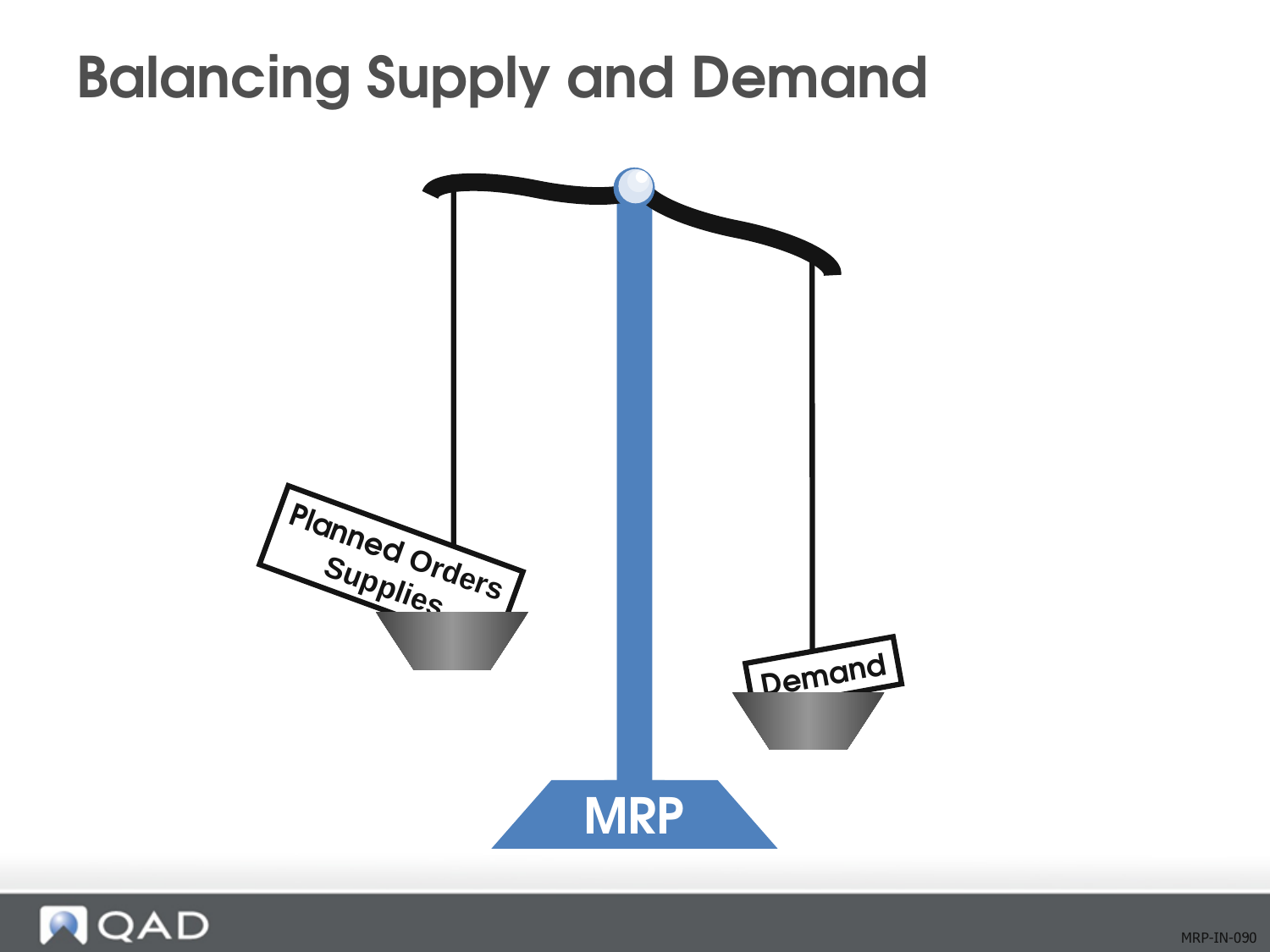

# Balancing Supply and Demand

Planned Orders
Supplies

Demand

MRP
MRP-IN-090